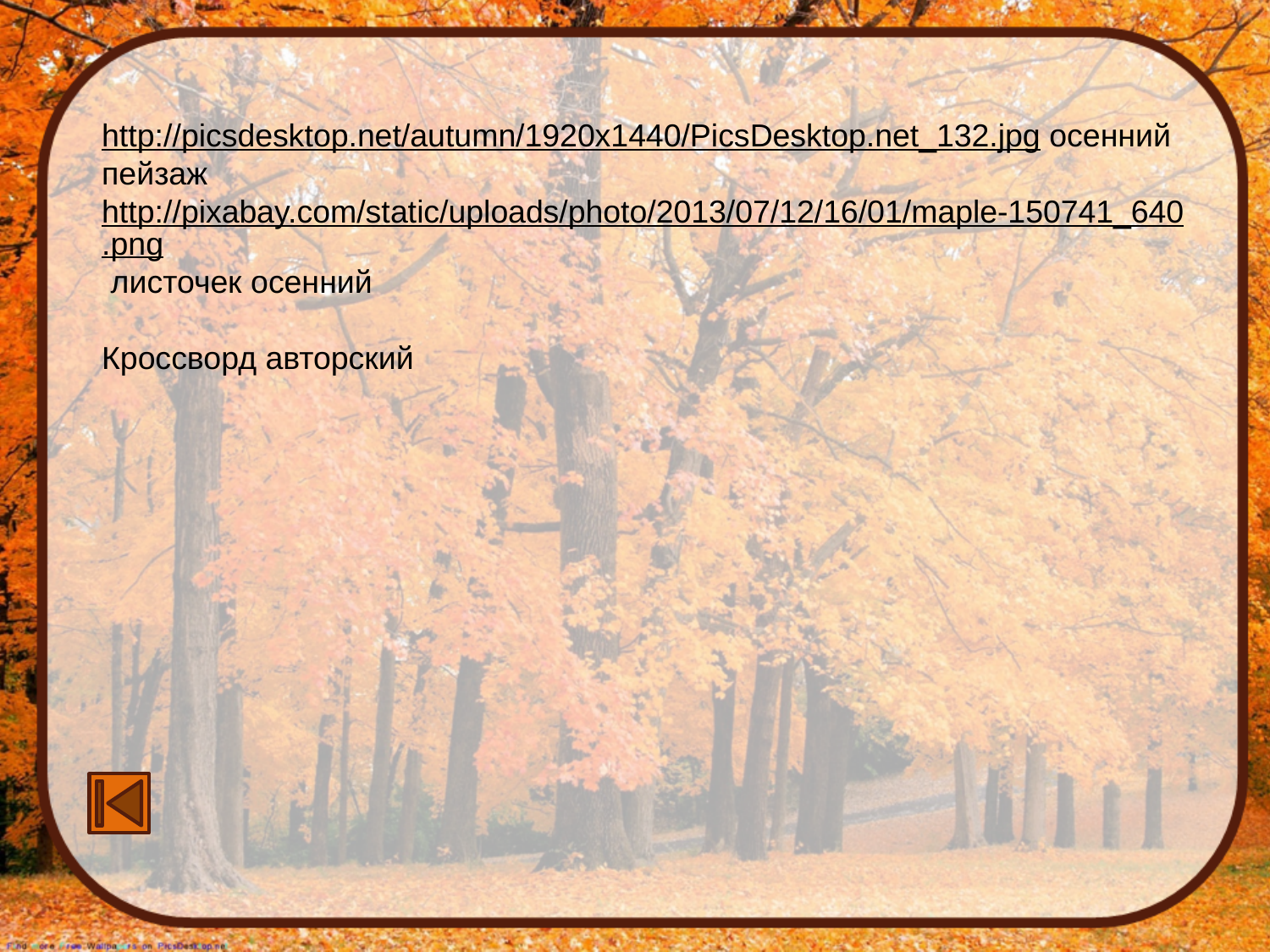

http://picsdesktop.net/autumn/1920x1440/PicsDesktop.net_132.jpg осенний пейзаж
http://pixabay.com/static/uploads/photo/2013/07/12/16/01/maple-150741_640.png листочек осенний

Кроссворд авторский